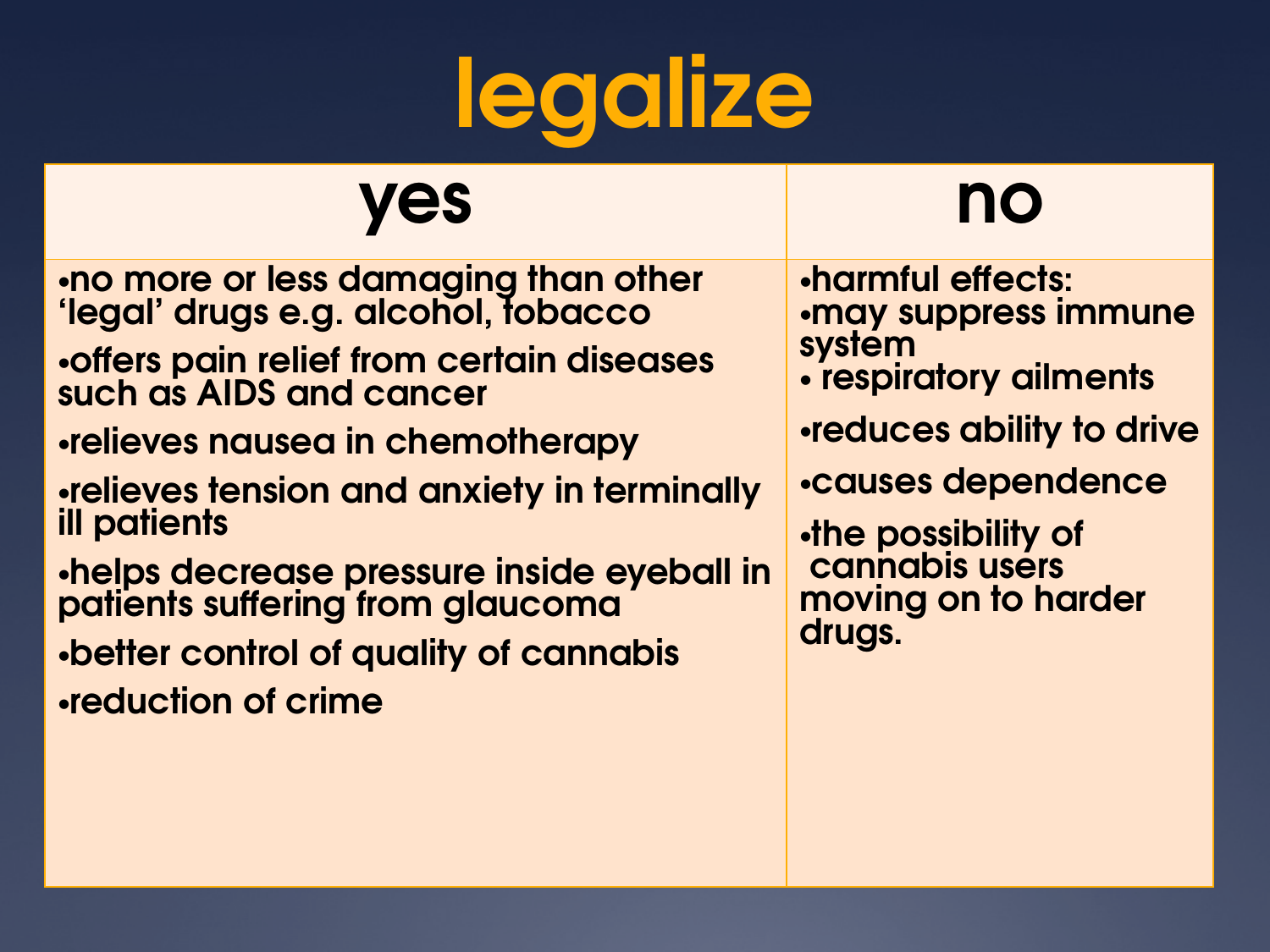

# legalize
| yes | no |
| --- | --- |
| no more or less damaging than other ‘legal’ drugs e.g. alcohol, tobacco offers pain relief from certain diseases such as AIDS and cancer relieves nausea in chemotherapy relieves tension and anxiety in terminally ill patients helps decrease pressure inside eyeball in patients suffering from glaucoma better control of quality of cannabis reduction of crime | harmful effects: may suppress immune system respiratory ailments reduces ability to drive causes dependence the possibility of cannabis users moving on to harder drugs. |